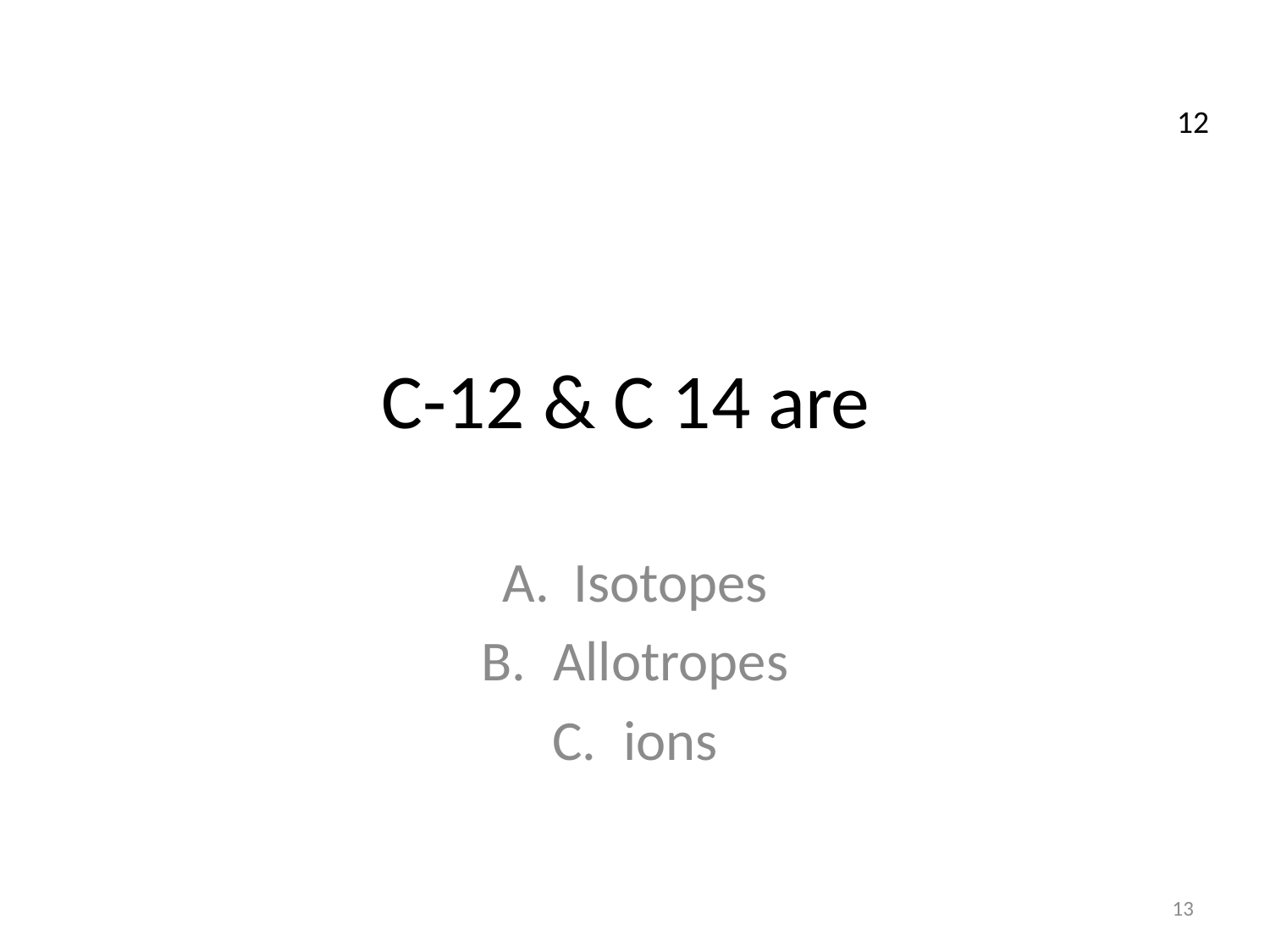

12
# C-12 & C 14 are
Isotopes
Allotropes
ions
13